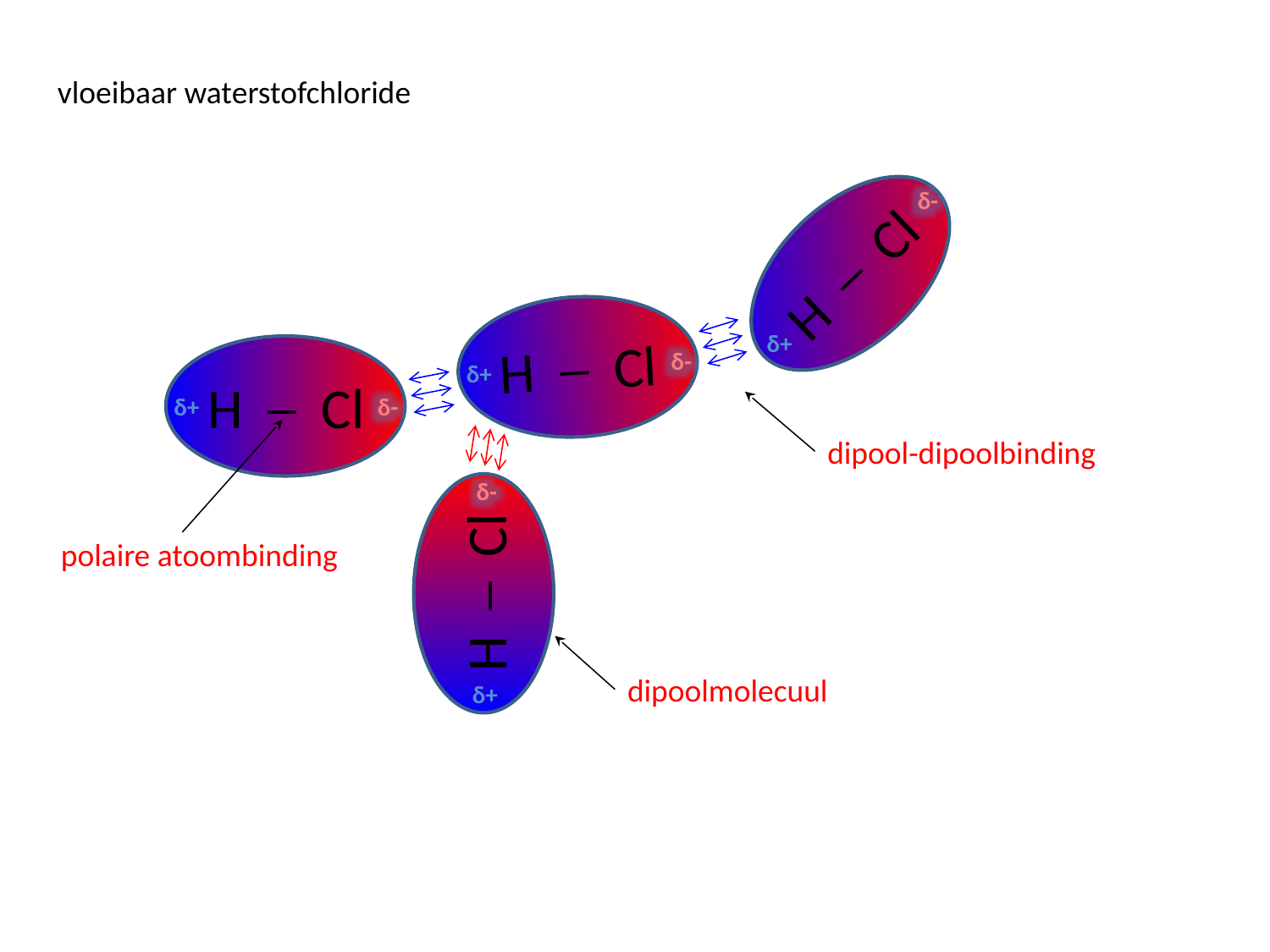

vloeibaar waterstofchloride
δ-

H  ─  Cl
 δ+

H  ─  Cl

δ-
 δ+

H  ─  Cl
 δ+
δ-
dipool-dipoolbinding
δ-

polaire atoombinding
H  ─  Cl

dipoolmolecuul
 δ+